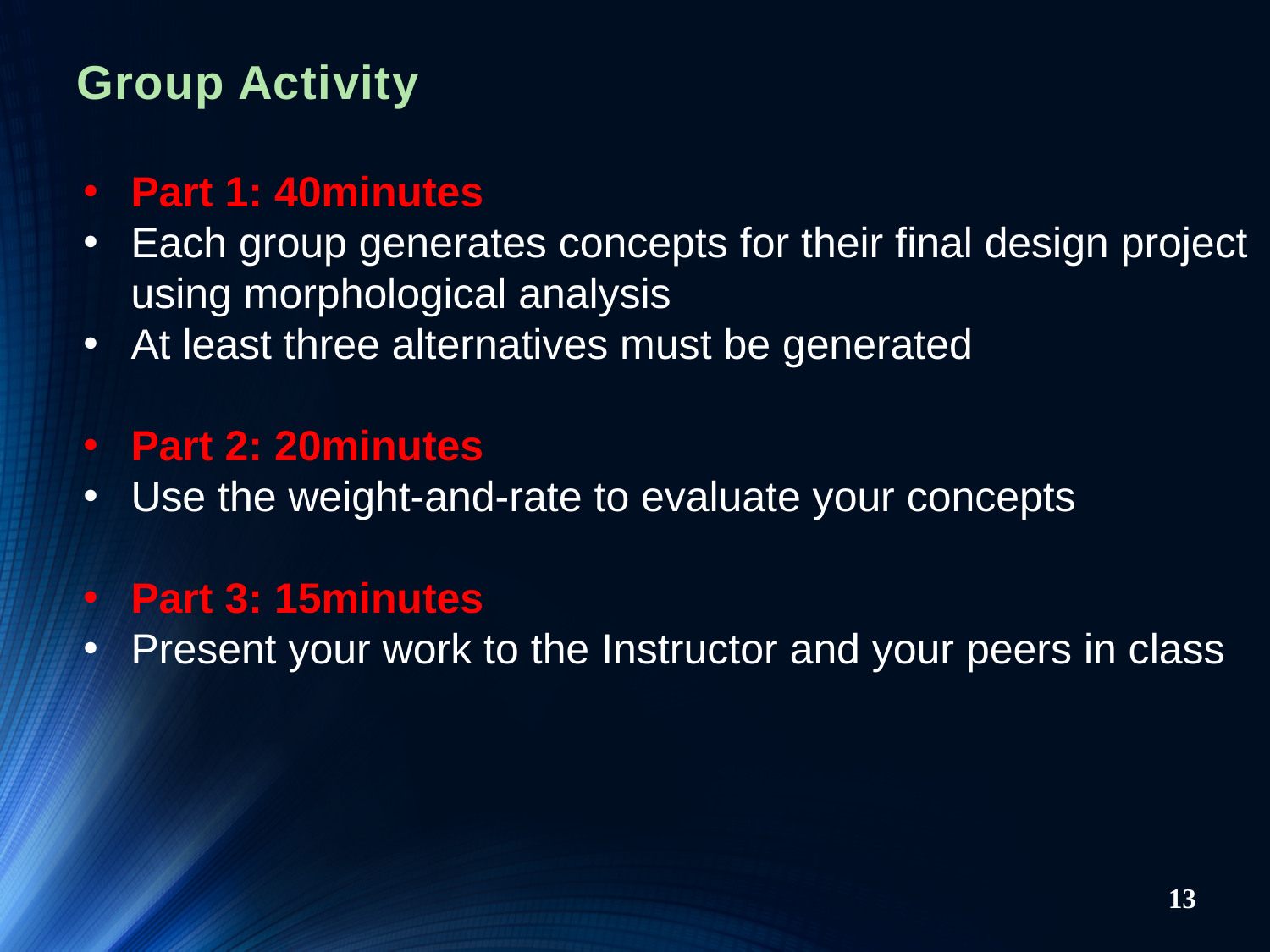

# Group Activity
Part 1: 40minutes
Each group generates concepts for their final design project
using morphological analysis
At least three alternatives must be generated

Part 2: 20minutes
Use the weight-and-rate to evaluate your concepts

Part 3: 15minutes
Present your work to the Instructor and your peers in class
13